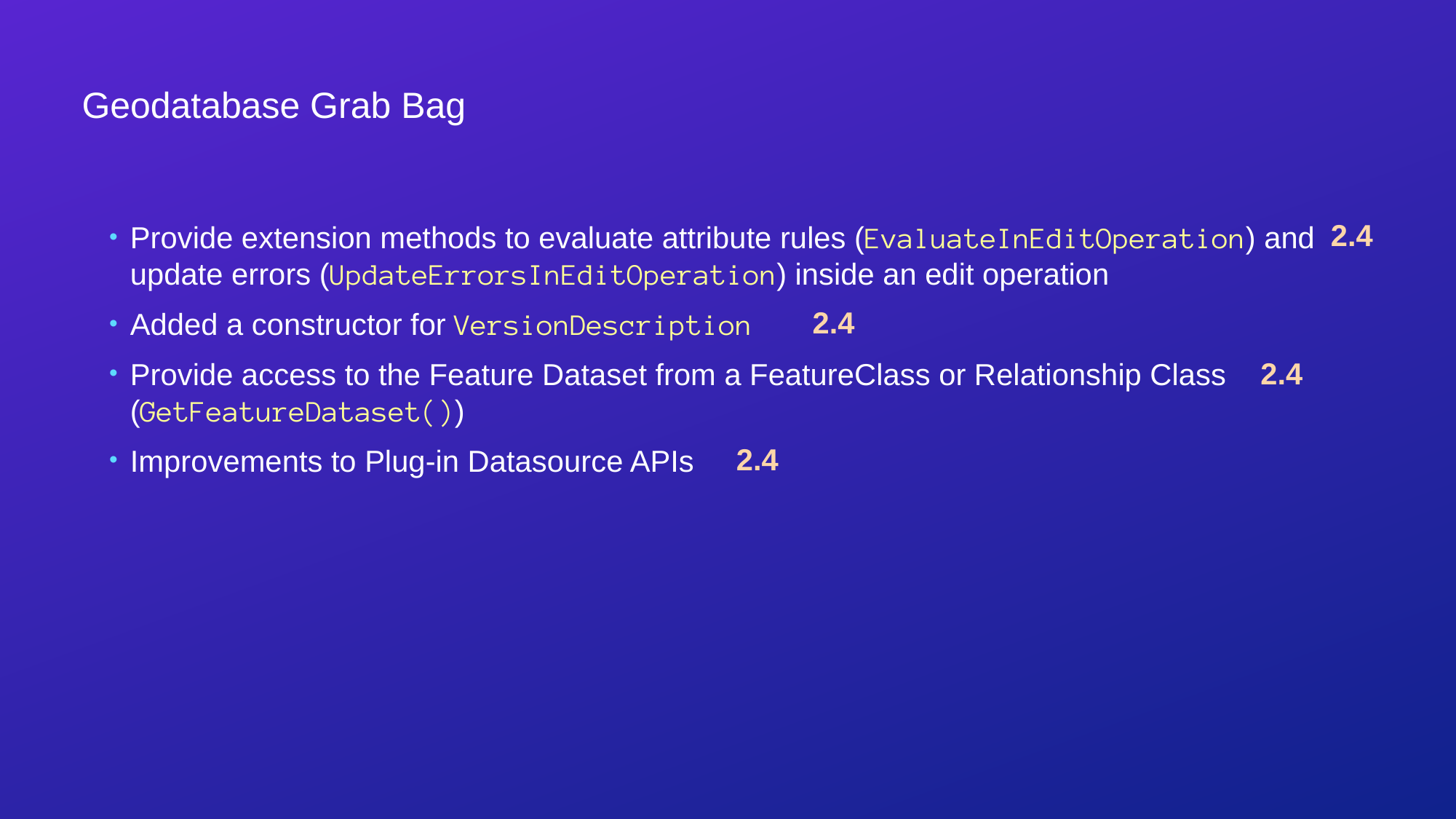

# Geodatabase Grab Bag
2.4
Provide extension methods to evaluate attribute rules (EvaluateInEditOperation) and update errors (UpdateErrorsInEditOperation) inside an edit operation
Added a constructor for VersionDescription
Provide access to the Feature Dataset from a FeatureClass or Relationship Class (GetFeatureDataset())
Improvements to Plug-in Datasource APIs
2.4
2.4
2.4